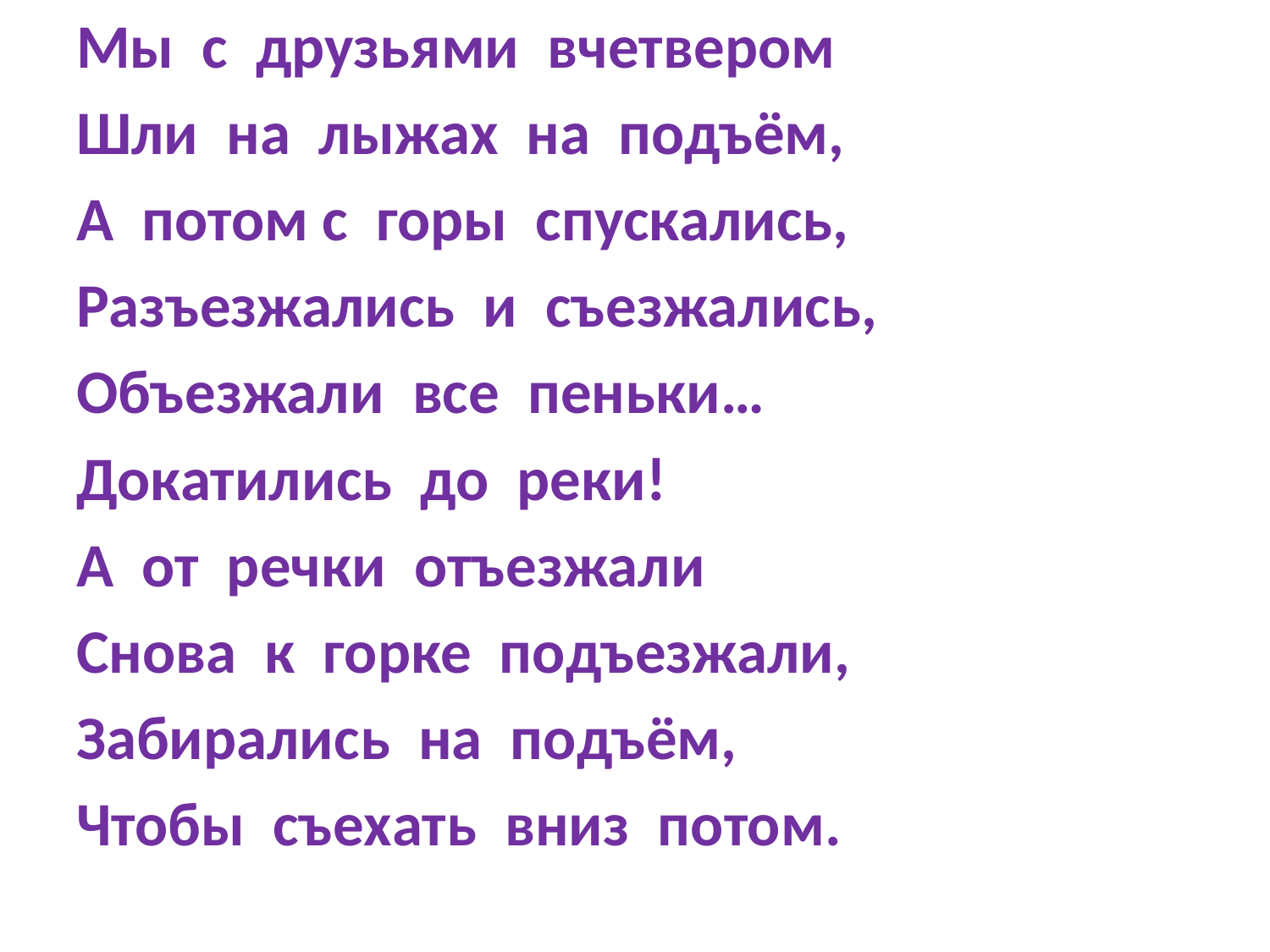

Мы  с  друзьями  вчетвером
Шли  на  лыжах  на  подъём,
А  потом с  горы  спускались,
Разъезжались  и  съезжались,
Объезжали  все  пеньки…
Докатились  до  реки!
А  от  речки  отъезжали
Снова  к  горке  подъезжали,
Забирались  на  подъём,
Чтобы  съехать  вниз  потом.
#